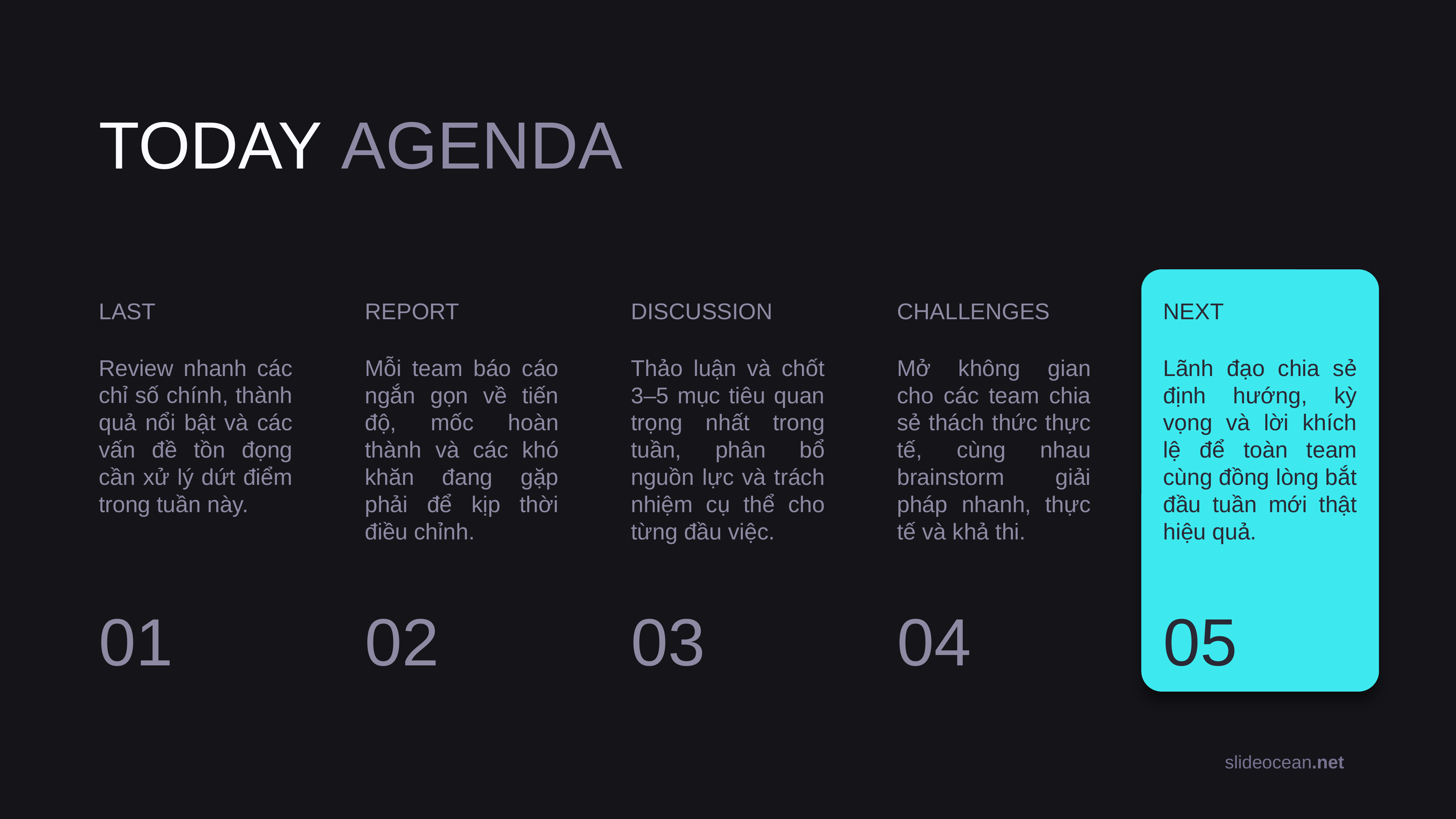

TODAY AGENDA

LAST
Review nhanh các chỉ số chính, thành quả nổi bật và các vấn đề tồn đọng cần xử lý dứt điểm trong tuần này.
01
REPORT
Mỗi team báo cáo ngắn gọn về tiến độ, mốc hoàn thành và các khó khăn đang gặp phải để kịp thời điều chỉnh.
02
DISCUSSION
Thảo luận và chốt 3–5 mục tiêu quan trọng nhất trong tuần, phân bổ nguồn lực và trách nhiệm cụ thể cho từng đầu việc.
03
CHALLENGES
Mở không gian cho các team chia sẻ thách thức thực tế, cùng nhau brainstorm giải pháp nhanh, thực tế và khả thi.
04
NEXT
Lãnh đạo chia sẻ định hướng, kỳ vọng và lời khích lệ để toàn team cùng đồng lòng bắt đầu tuần mới thật hiệu quả.
05